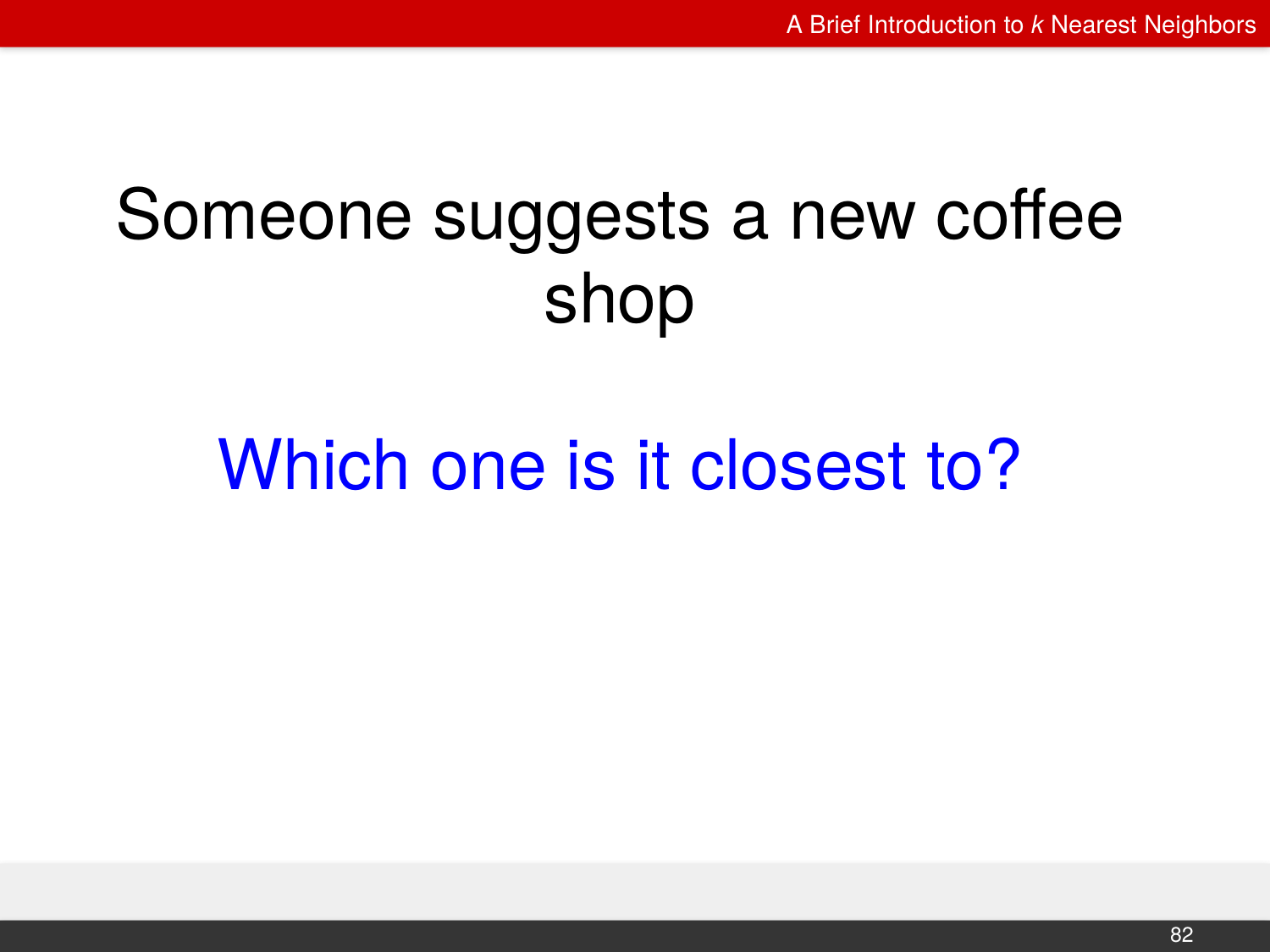

# Someone suggests a new coffee shop

Which one is it closest to?
82